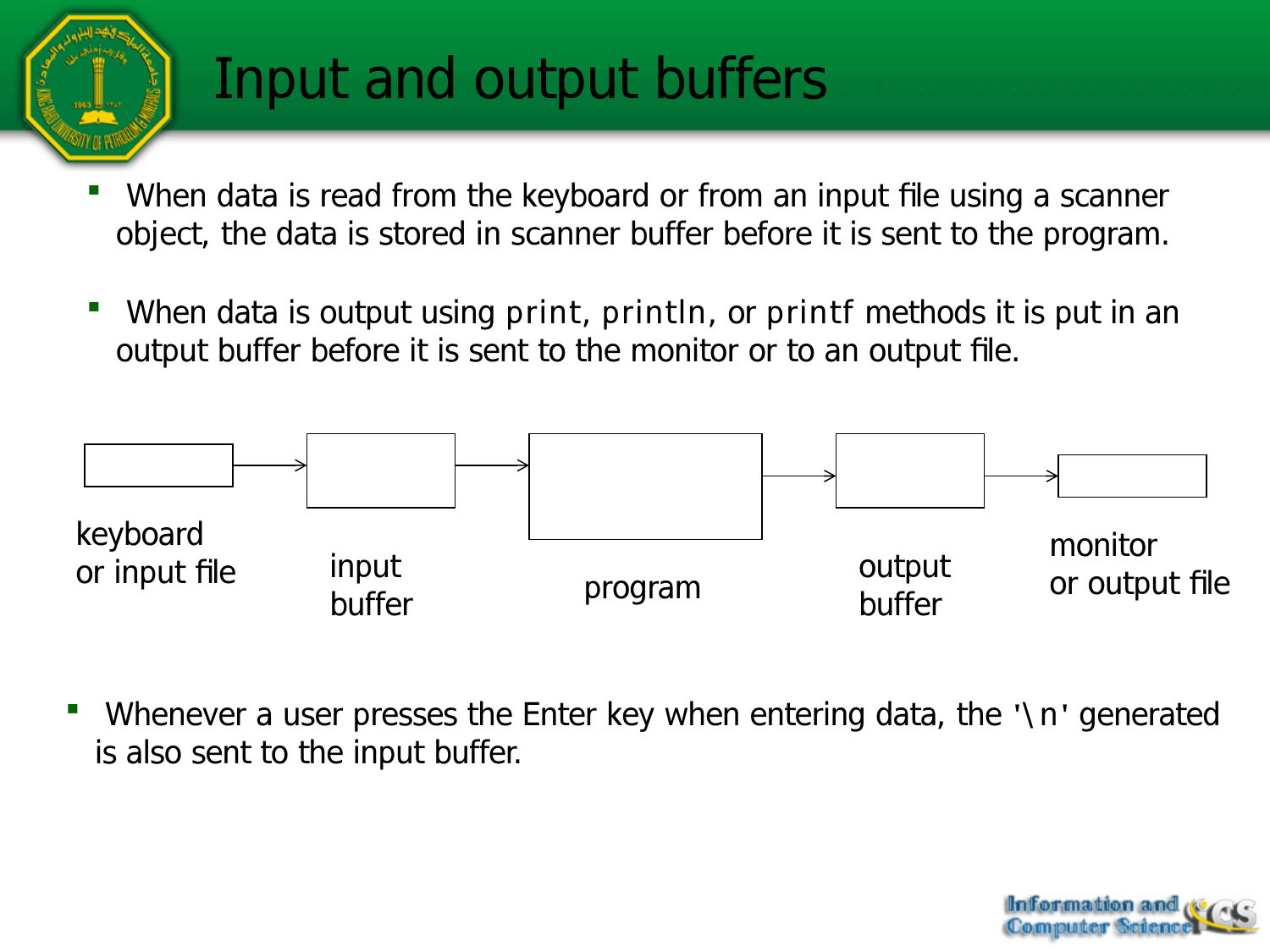

# Input and output buffers
 When data is read from the keyboard or from an input file using a scanner
   object, the data is stored in scanner buffer before it is sent to the program.
 When data is output using print, println, or printf methods it is put in an
   output buffer before it is sent to the monitor or to an output file.

keyboard
or input file
monitor
or output file
input buffer
output buffer
program
 Whenever a user presses the Enter key when entering data, the '\n' generated
   is also sent to the input buffer.